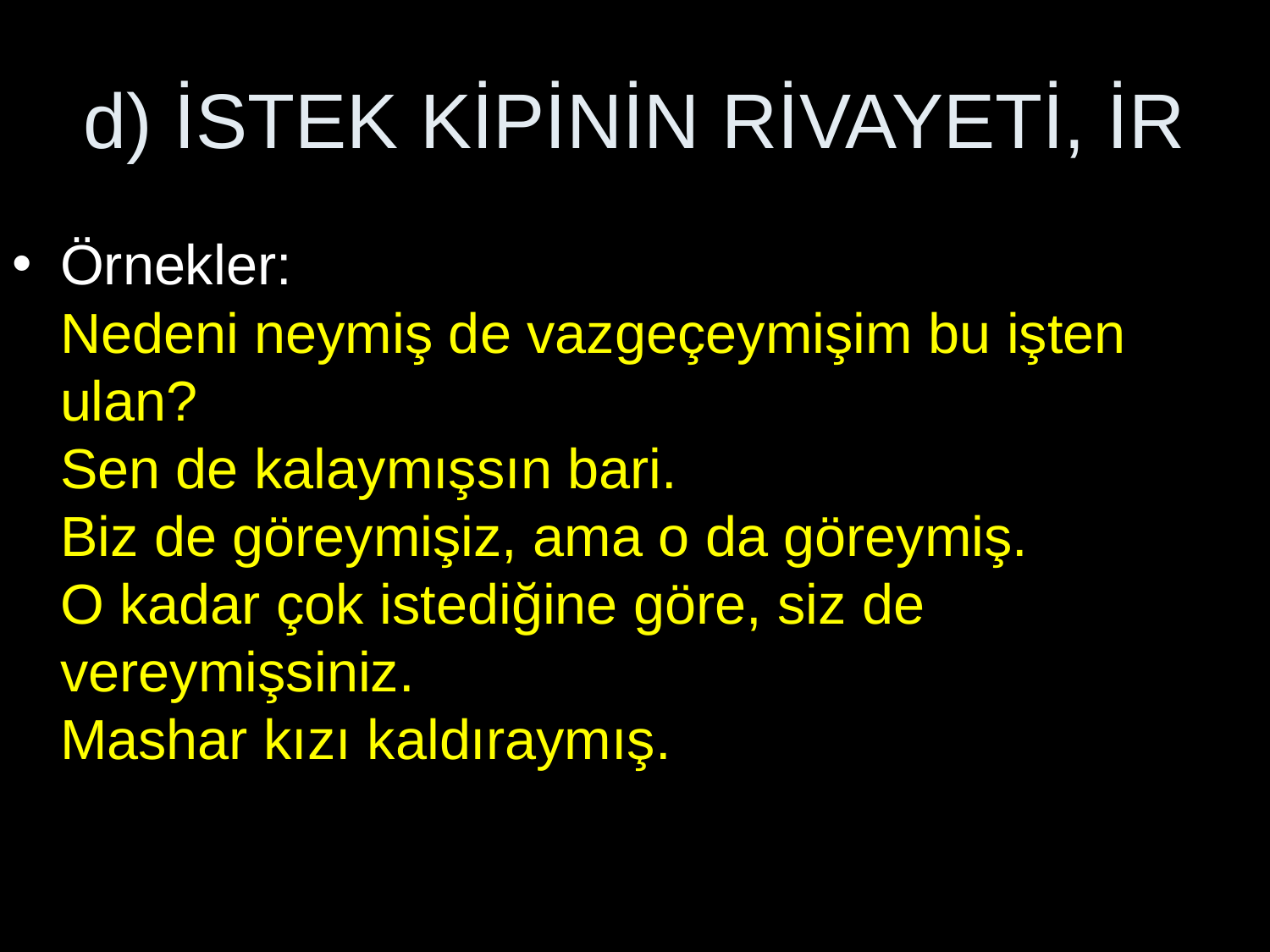

# d) İSTEK KİPİNİN RİVAYETİ, İR
Örnekler:
Nedeni neymiş de vazgeçeymişim bu işten ulan?
Sen de kalaymışsın bari.
Biz de göreymişiz, ama o da göreymiş.
O kadar çok istediğine göre, siz de vereymişsiniz.
Mashar kızı kaldıraymış.